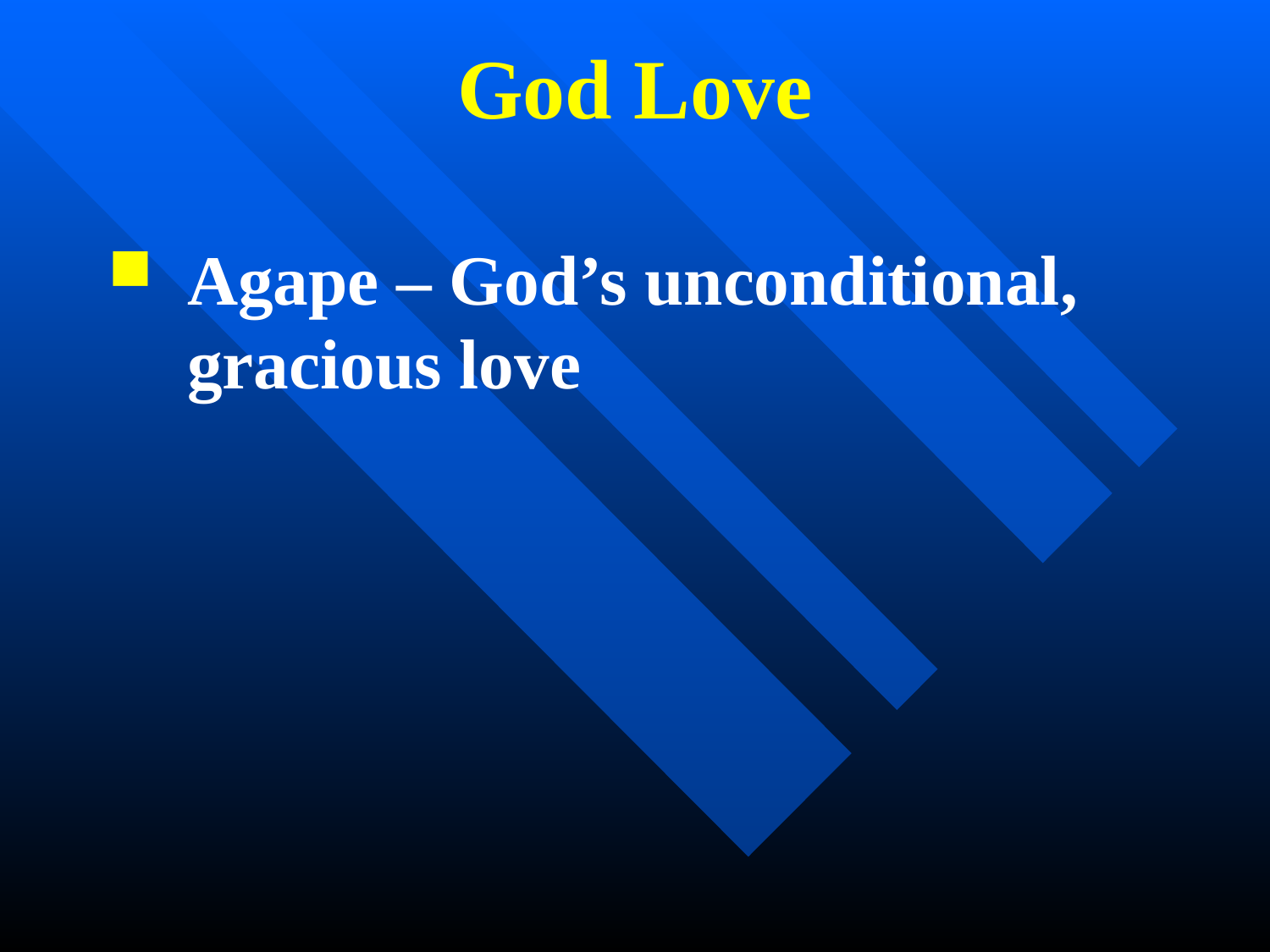

God Love
Agape – God’s unconditional, gracious love